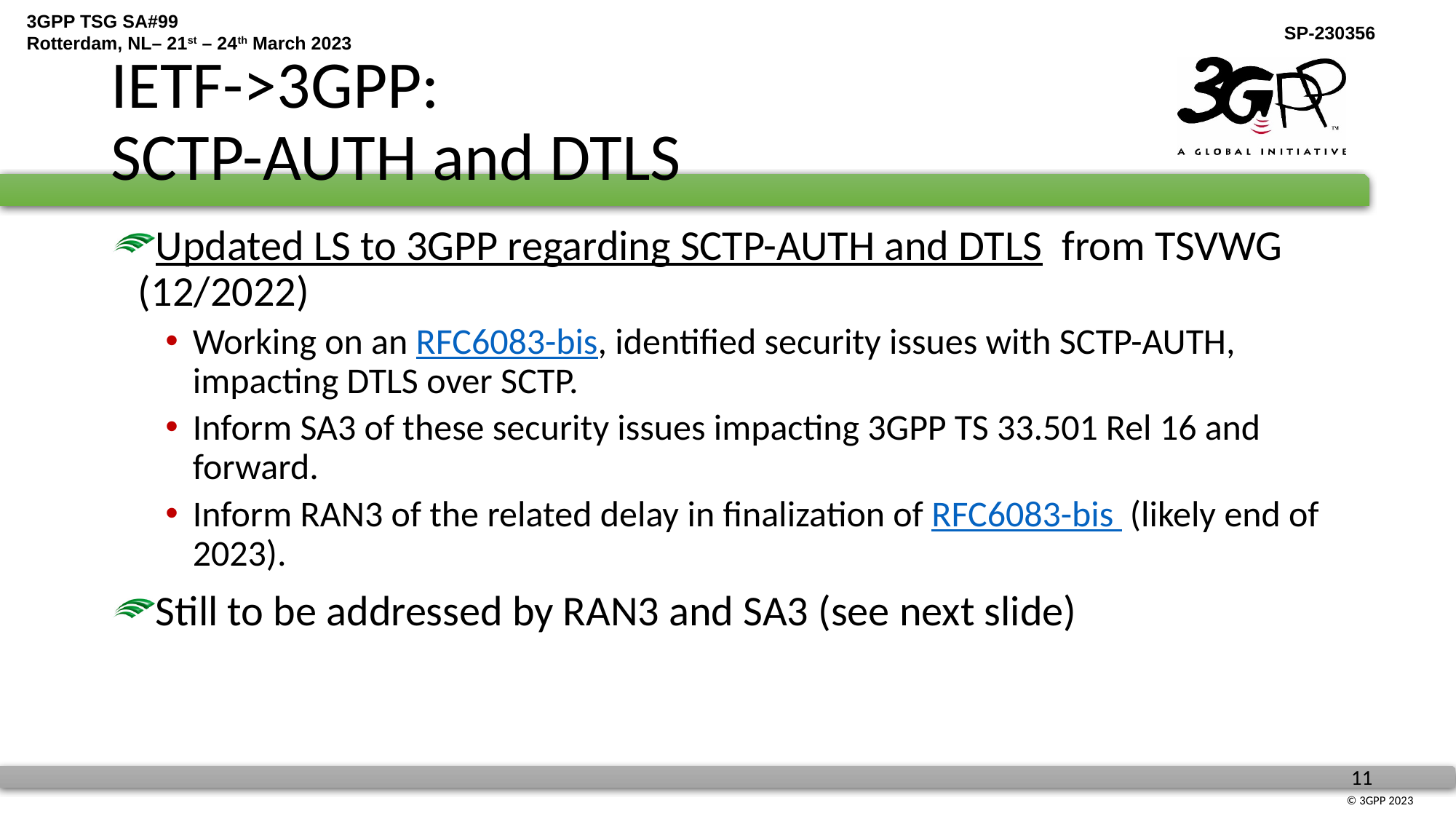

# IETF->3GPP: SCTP-AUTH and DTLS
Updated LS to 3GPP regarding SCTP-AUTH and DTLS  from TSVWG (12/2022)
Working on an RFC6083-bis, identified security issues with SCTP-AUTH, impacting DTLS over SCTP.
Inform SA3 of these security issues impacting 3GPP TS 33.501 Rel 16 and forward.
Inform RAN3 of the related delay in finalization of RFC6083-bis  (likely end of 2023).
Still to be addressed by RAN3 and SA3 (see next slide)